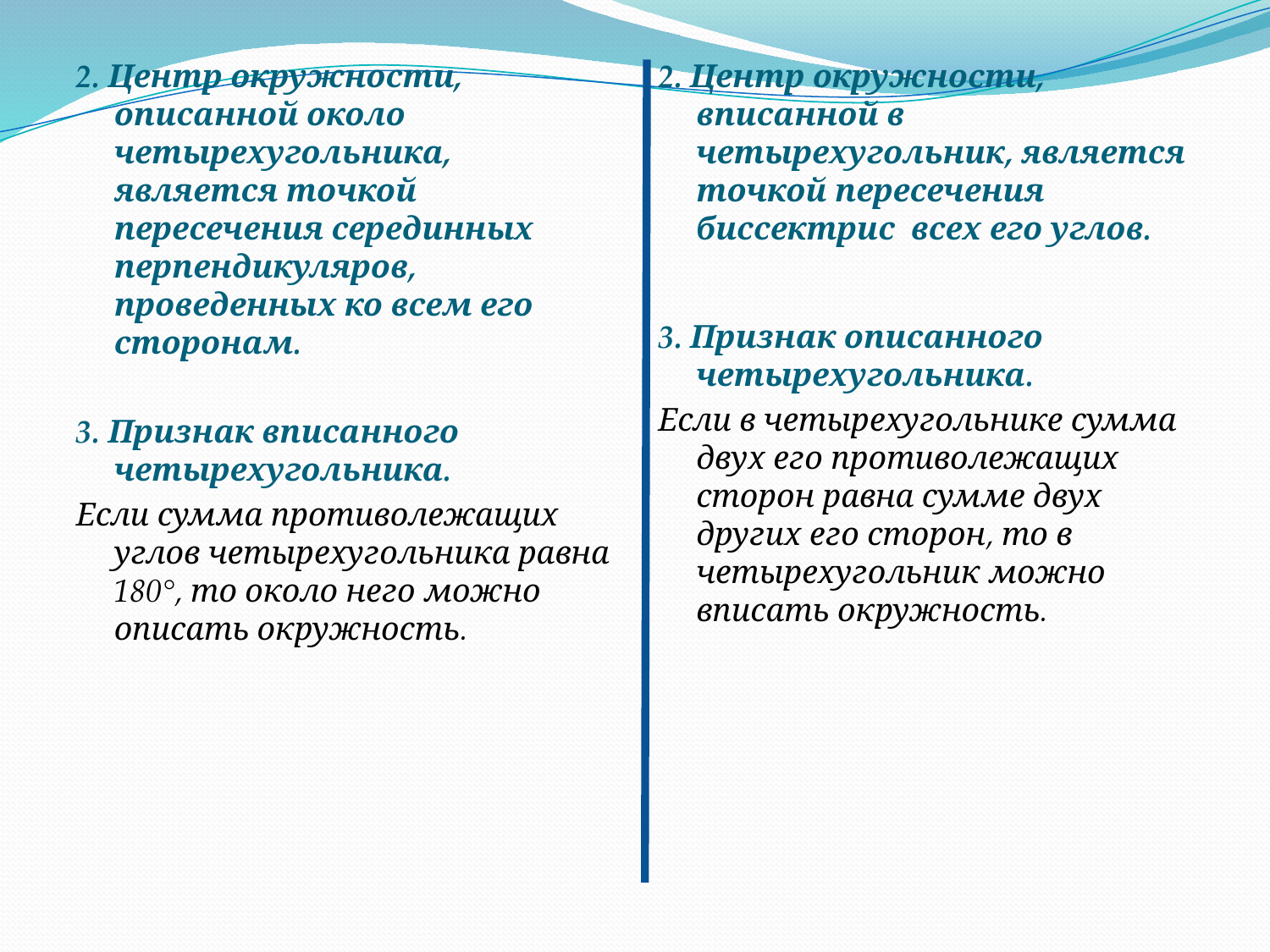

2. Центр окружности, описанной около четырехугольника, является точкой пересечения серединных перпендикуляров, проведенных ко всем его сторонам.

3. Признак вписанного четырехугольника.
Если сумма противолежащих углов четырехугольника равна 180°, то около него можно описать окружность.

2. Центр окружности, вписанной в четырехугольник, является точкой пересечения биссектрис  всех его углов.

3. Признак описанного четырехугольника.
Если в четырехугольнике сумма двух его противолежащих сторон равна сумме двух других его сторон, то в четырехугольник можно вписать окружность.